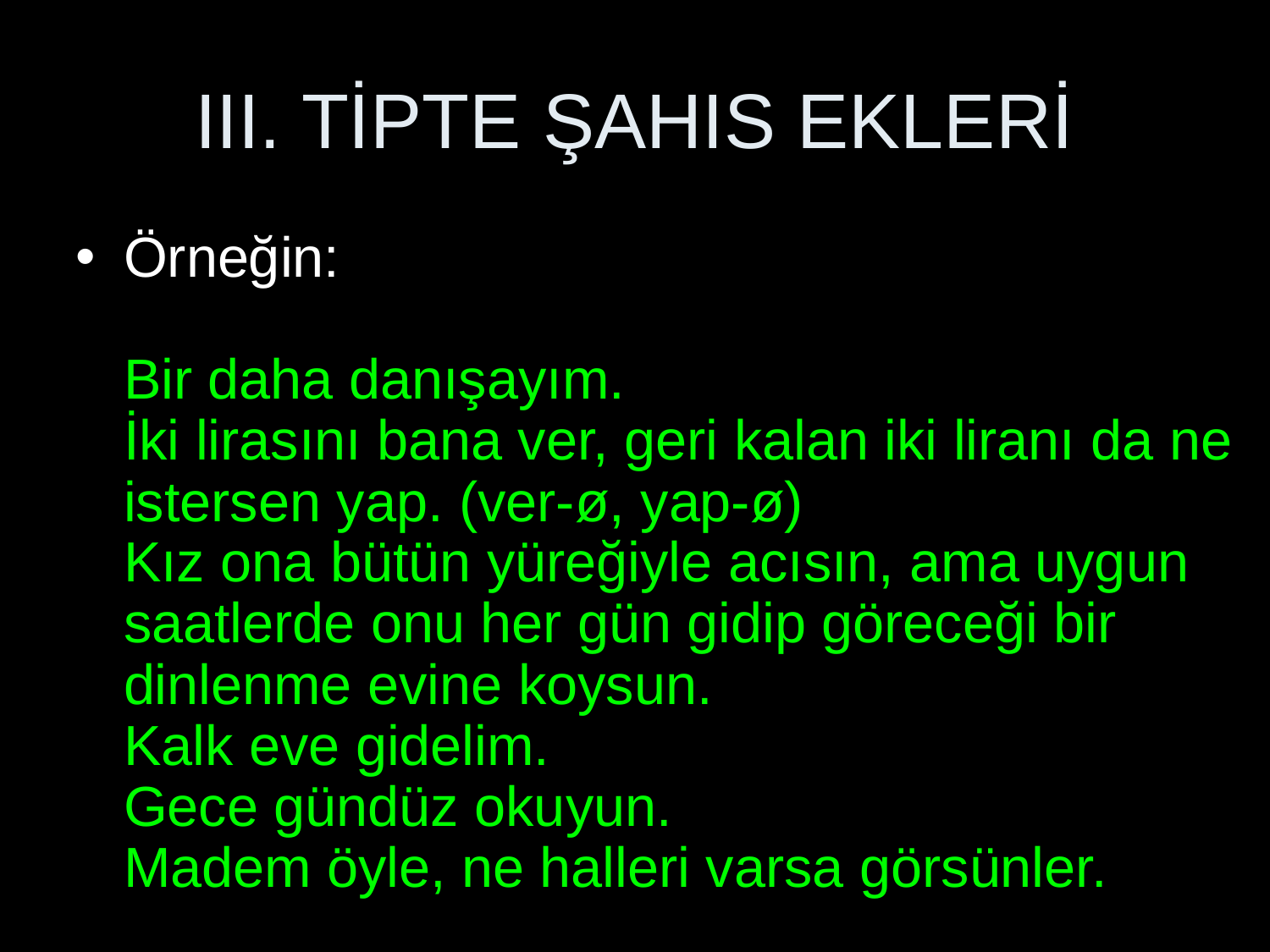

# III. TİPTE ŞAHIS EKLERİ
Örneğin:
Bir daha danışayım.
İki lirasını bana ver, geri kalan iki liranı da ne istersen yap. (ver-ø, yap-ø)
Kız ona bütün yüreğiyle acısın, ama uygun saatlerde onu her gün gidip göreceği bir dinlenme evine koysun.
Kalk eve gidelim.
Gece gündüz okuyun.
Madem öyle, ne halleri varsa görsünler.